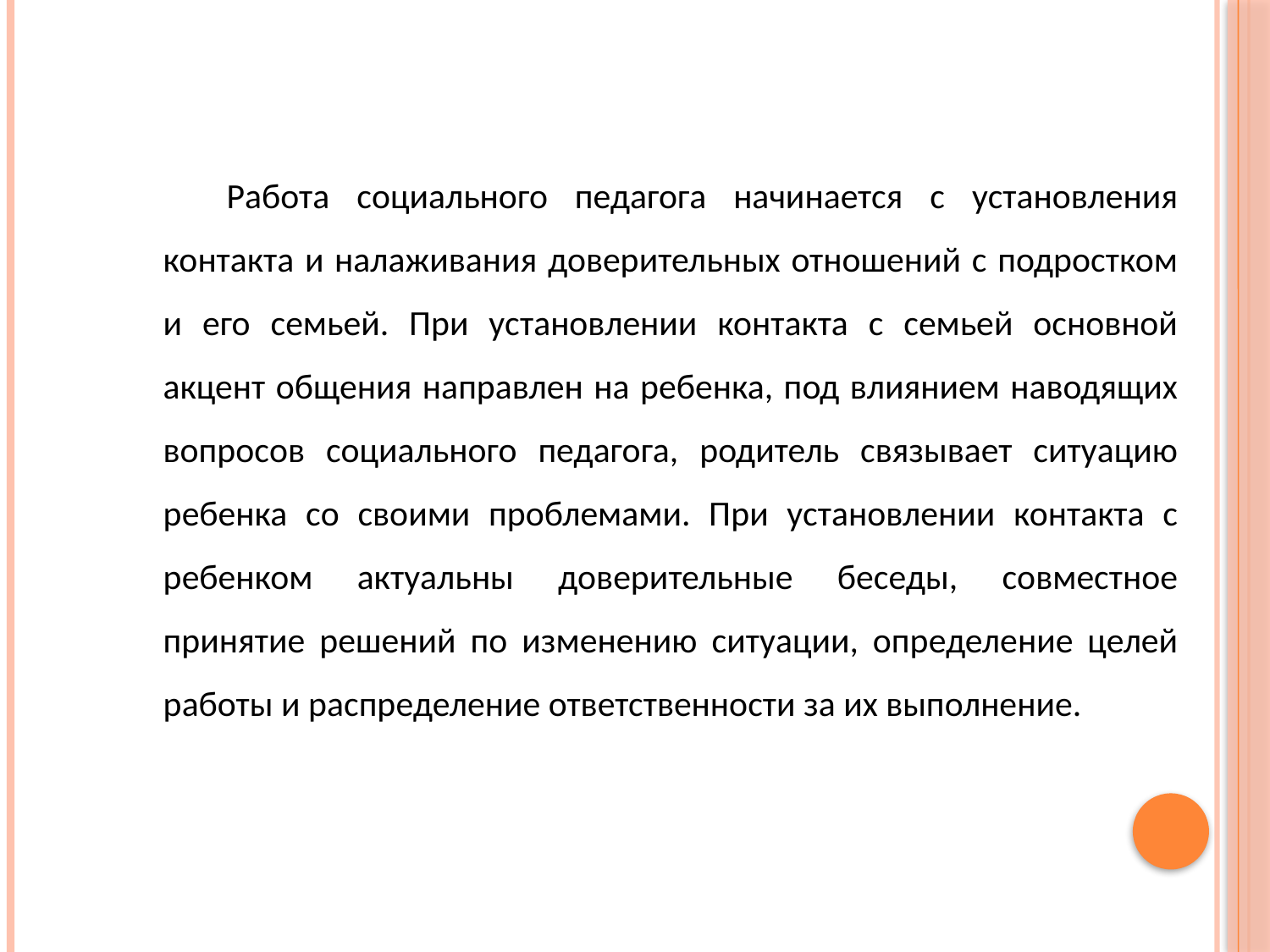

Работа социального педагога начинается с установления контакта и налаживания доверительных отношений с подростком и его семьей. При установлении контакта с семьей основной акцент общения направлен на ребенка, под влиянием наводящих вопросов социального педагога, родитель связывает ситуацию ребенка со своими проблемами. При установлении контакта с ребенком актуальны доверительные беседы, совместное принятие решений по изменению ситуации, определение целей работы и распределение ответственности за их выполнение.